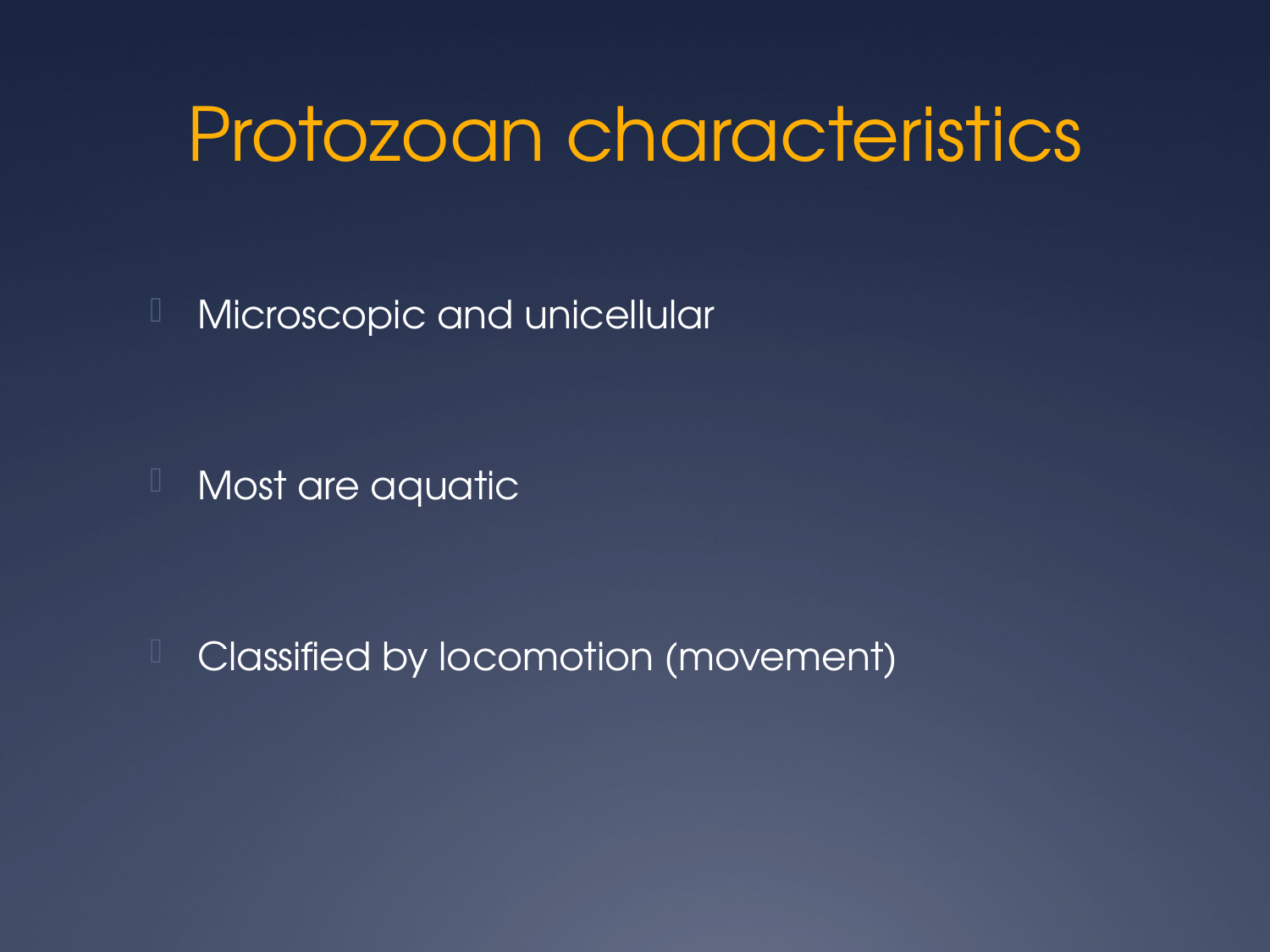

# Protozoan characteristics
Microscopic and unicellular

Most are aquatic

Classified by locomotion (movement)